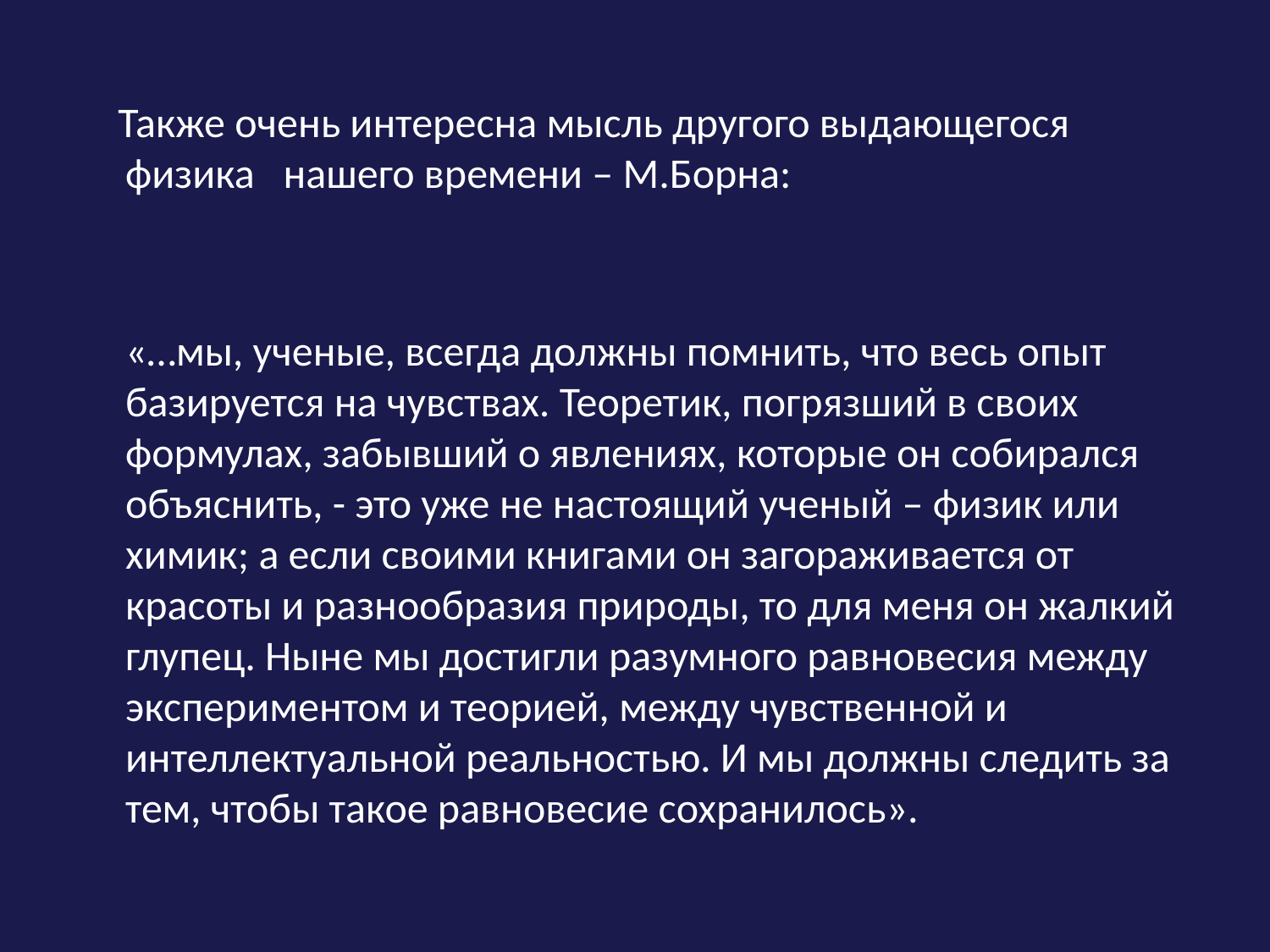

Также очень интересна мысль другого выдающегося физика   нашего времени – М.Борна:

     «…мы, ученые, всегда должны помнить, что весь опыт базируется на чувствах. Теоретик, погрязший в своих формулах, забывший о явлениях, которые он собирался объяснить, - это уже не настоящий ученый – физик или химик; а если своими книгами он загораживается от красоты и разнообразия природы, то для меня он жалкий глупец. Ныне мы достигли разумного равновесия между экспериментом и теорией, между чувственной и интеллектуальной реальностью. И мы должны следить за тем, чтобы такое равновесие сохранилось».